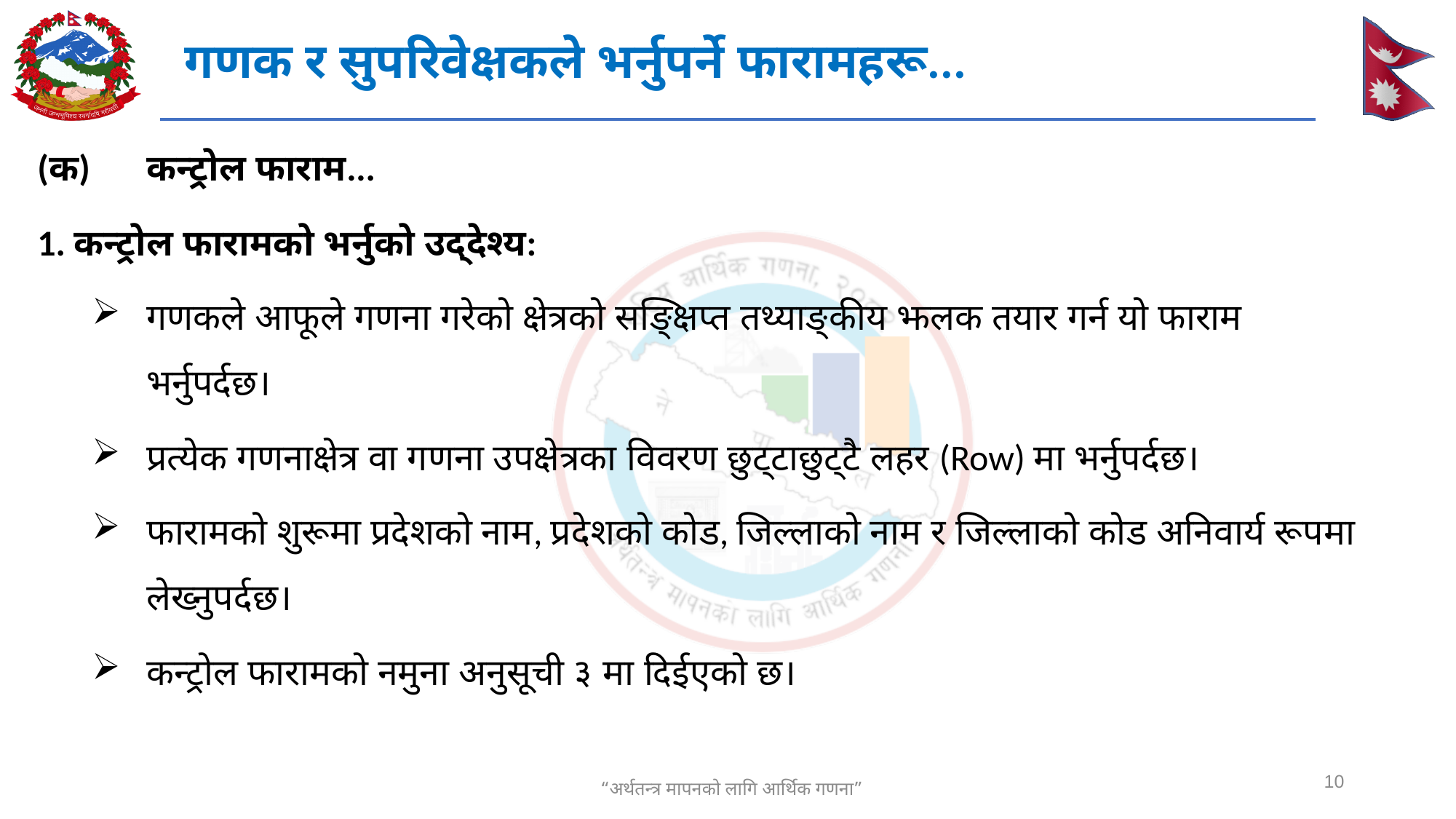

गणक र सुपरिवेक्षकले भर्नुपर्ने फारामहरू...
(क) 	कन्ट्रोल फाराम...
1. कन्ट्रोल फारामको भर्नुको उद्देश्य:
गणकले आफूले गणना गरेको क्षेत्रको सङ्‍क्षिप्त तथ्याङ्कीय झलक तयार गर्न यो फाराम भर्नुपर्दछ।
प्रत्येक गणनाक्षेत्र वा गणना उपक्षेत्रका विवरण छुट्टाछुट्टै लहर (Row) मा भर्नुपर्दछ।
फारामको शुरूमा प्रदेशको नाम, प्रदेशको कोड, जिल्लाको नाम र जिल्लाको कोड अनिवार्य रूपमा लेख्नुपर्दछ।
कन्ट्रोल फारामको नमुना अनुसूची ३ मा दिईएको छ।
10
“अर्थतन्त्र मापनको लागि आर्थिक गणना”